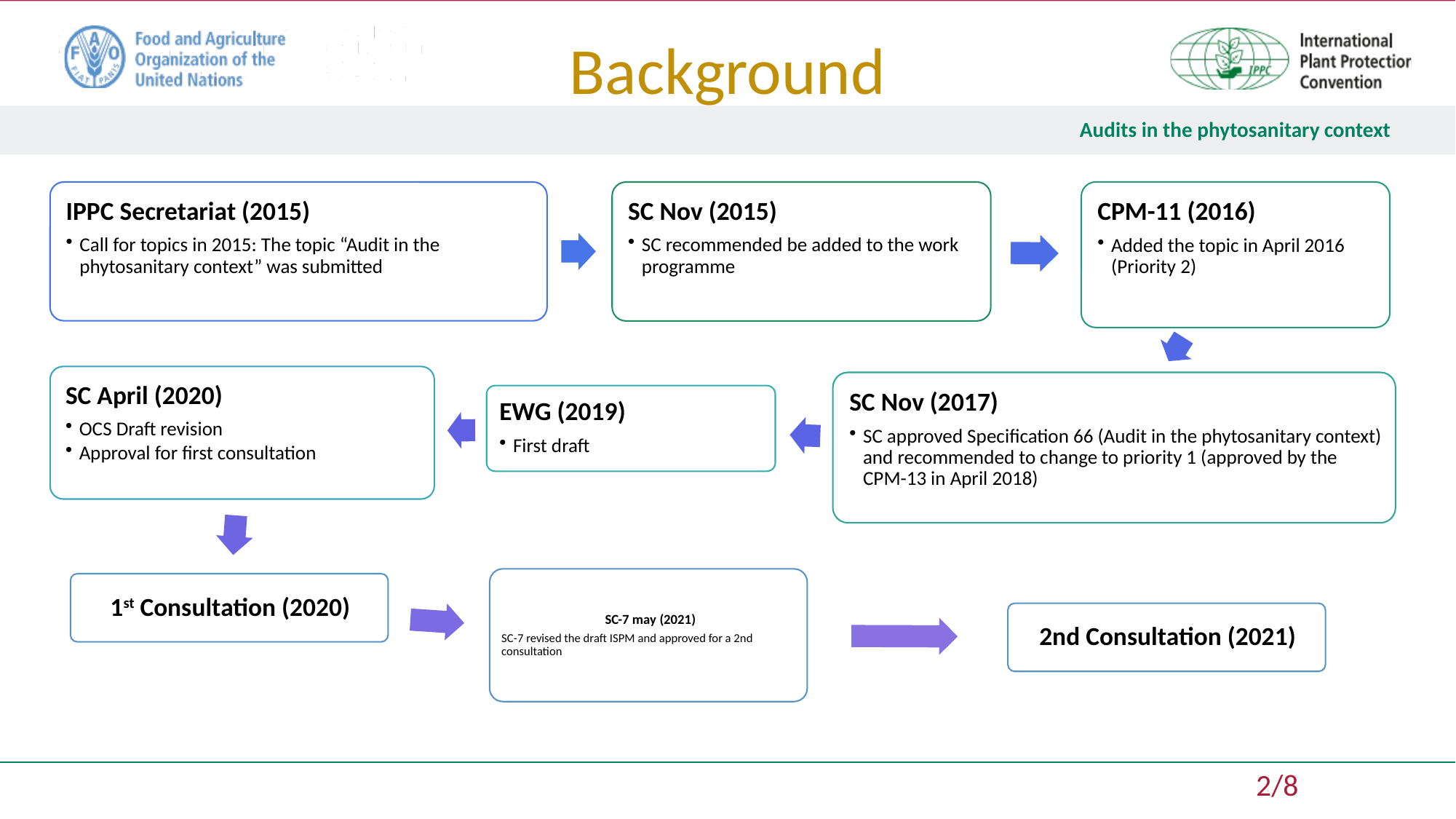

Background
IPPC Secretariat (2015)
Call for topics in 2015: The topic “Audit in the phytosanitary context” was submitted

SC Nov (2015)
SC recommended be added to the work programme

CPM-11 (2016)
Added the topic in April 2016 (Priority 2)

SC Nov (2017)
SC approved Specification 66 (Audit in the phytosanitary context) and recommended to change to priority 1 (approved by the CPM-13 in April 2018)

EWG (2019)
First draft

SC April (2020)
OCS Draft revision
Approval for first consultation

1st Consultation (2020)

SC-7 may (2021)
SC-7 revised the draft ISPM and approved for a 2nd consultation

2nd Consultation (2021)